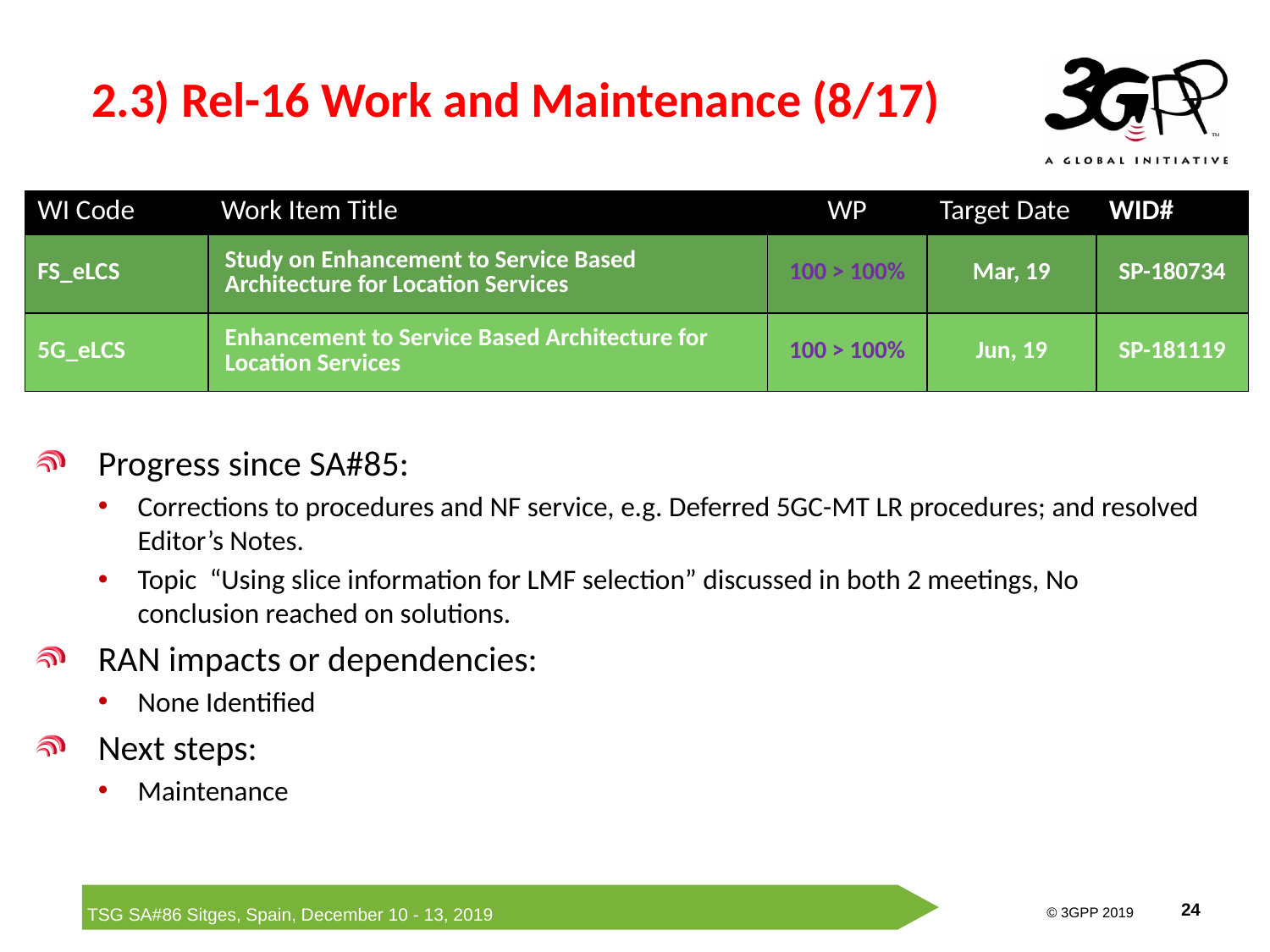

# 2.3) Rel-16 Work and Maintenance (8/17)
| WI Code | Work Item Title | WP | Target Date | WID# |
| --- | --- | --- | --- | --- |
| FS\_eLCS | Study on Enhancement to Service Based Architecture for Location Services | 100 > 100% | Mar, 19 | SP-180734 |
| 5G\_eLCS | Enhancement to Service Based Architecture for Location Services | 100 > 100% | Jun, 19 | SP-181119 |
Progress since SA#85:
Corrections to procedures and NF service, e.g. Deferred 5GC-MT LR procedures; and resolved Editor’s Notes.
Topic  “Using slice information for LMF selection” discussed in both 2 meetings, No conclusion reached on solutions.
RAN impacts or dependencies:
None Identified
Next steps:
Maintenance